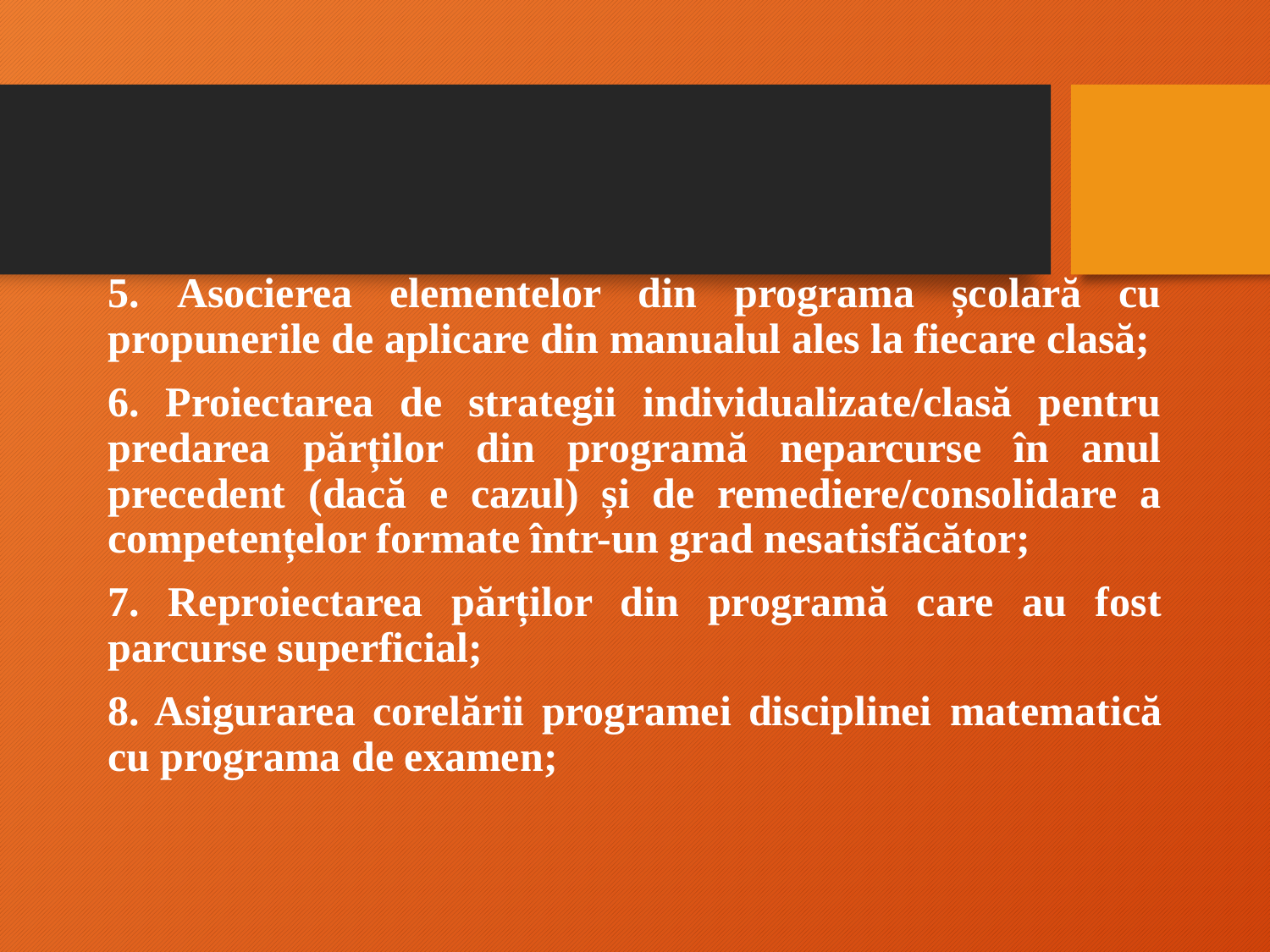

5. Asocierea elementelor din programa școlară cu propunerile de aplicare din manualul ales la fiecare clasă;
6. Proiectarea de strategii individualizate/clasă pentru predarea părților din programă neparcurse în anul precedent (dacă e cazul) și de remediere/consolidare a competențelor formate într-un grad nesatisfăcător;
7. Reproiectarea părților din programă care au fost parcurse superficial;
8. Asigurarea corelării programei disciplinei matematică cu programa de examen;